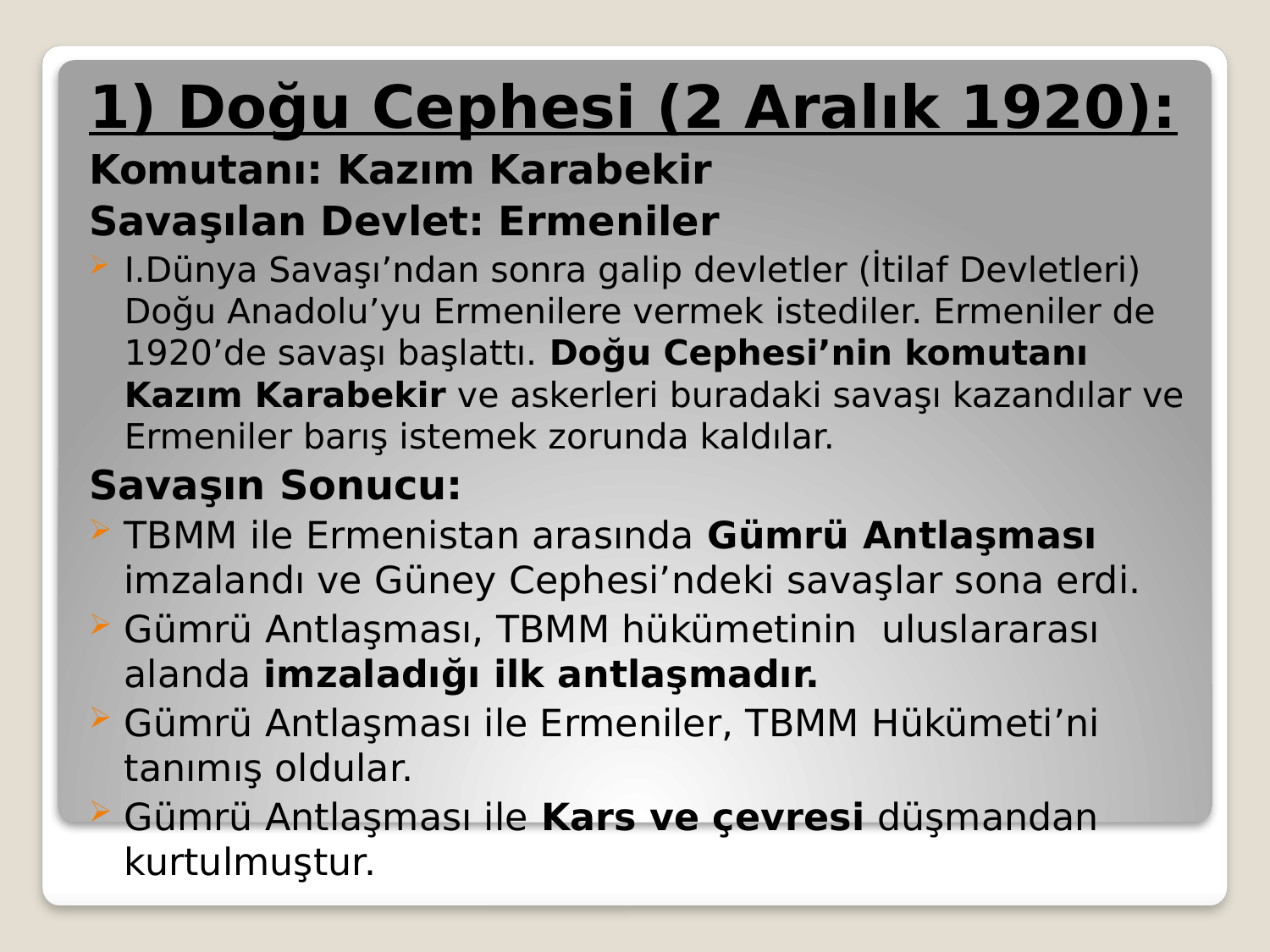

1) Doğu Cephesi (2 Aralık 1920):
Komutanı: Kazım Karabekir
Savaşılan Devlet: Ermeniler
I.Dünya Savaşı’ndan sonra galip devletler (İtilaf Devletleri) Doğu Anadolu’yu Ermenilere vermek istediler. Ermeniler de 1920’de savaşı başlattı. Doğu Cephesi’nin komutanı Kazım Karabekir ve askerleri buradaki savaşı kazandılar ve Ermeniler barış istemek zorunda kaldılar.
Savaşın Sonucu:
TBMM ile Ermenistan arasında Gümrü Antlaşması imzalandı ve Güney Cephesi’ndeki savaşlar sona erdi.
Gümrü Antlaşması, TBMM hükümetinin  uluslararası alanda imzaladığı ilk antlaşmadır.
Gümrü Antlaşması ile Ermeniler, TBMM Hükümeti’ni tanımış oldular.
Gümrü Antlaşması ile Kars ve çevresi düşmandan kurtulmuştur.